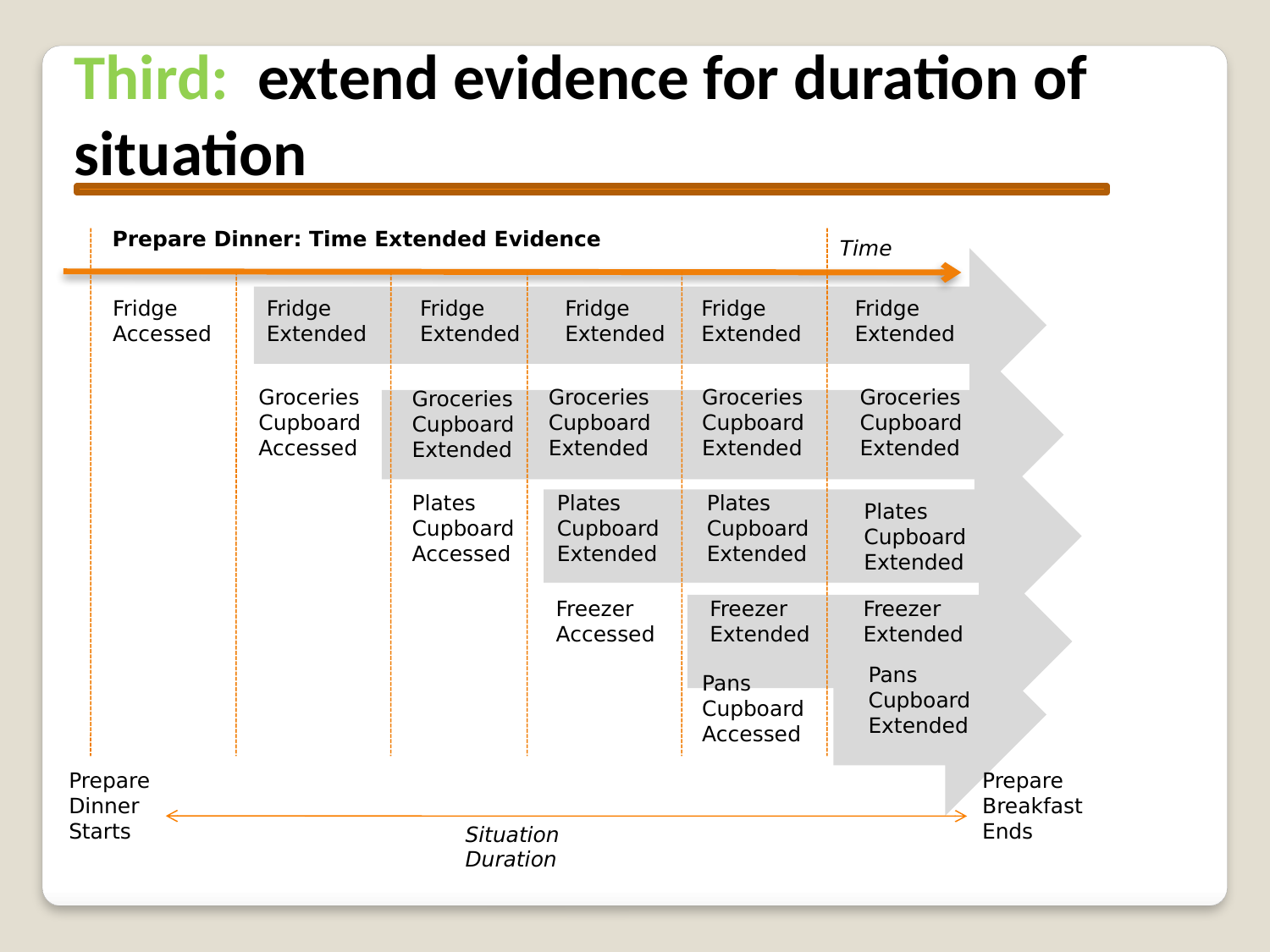

Third:  extend evidence for duration of situation

Prepare Dinner: Time Extended Evidence
Time

Fridge
Accessed

Fridge
Extended

Fridge
Extended
Fridge
Extended
Fridge
Extended
Fridge
Extended

Groceries
Cupboard
Accessed

Groceries
Cupboard
Extended

Groceries
Cupboard
Extended
Groceries
Cupboard
Extended
Groceries
Cupboard
Extended

Plates
Cupboard
Accessed
Plates
Cupboard
Extended
Plates
Cupboard
Extended
Plates
Cupboard
Extended

Freezer
Accessed

Freezer
Extended
Freezer
Extended

Pans
Cupboard
Extended

Pans
Cupboard
Accessed

Prepare
Dinner
Starts

Prepare
Breakfast
Ends

Situation Duration